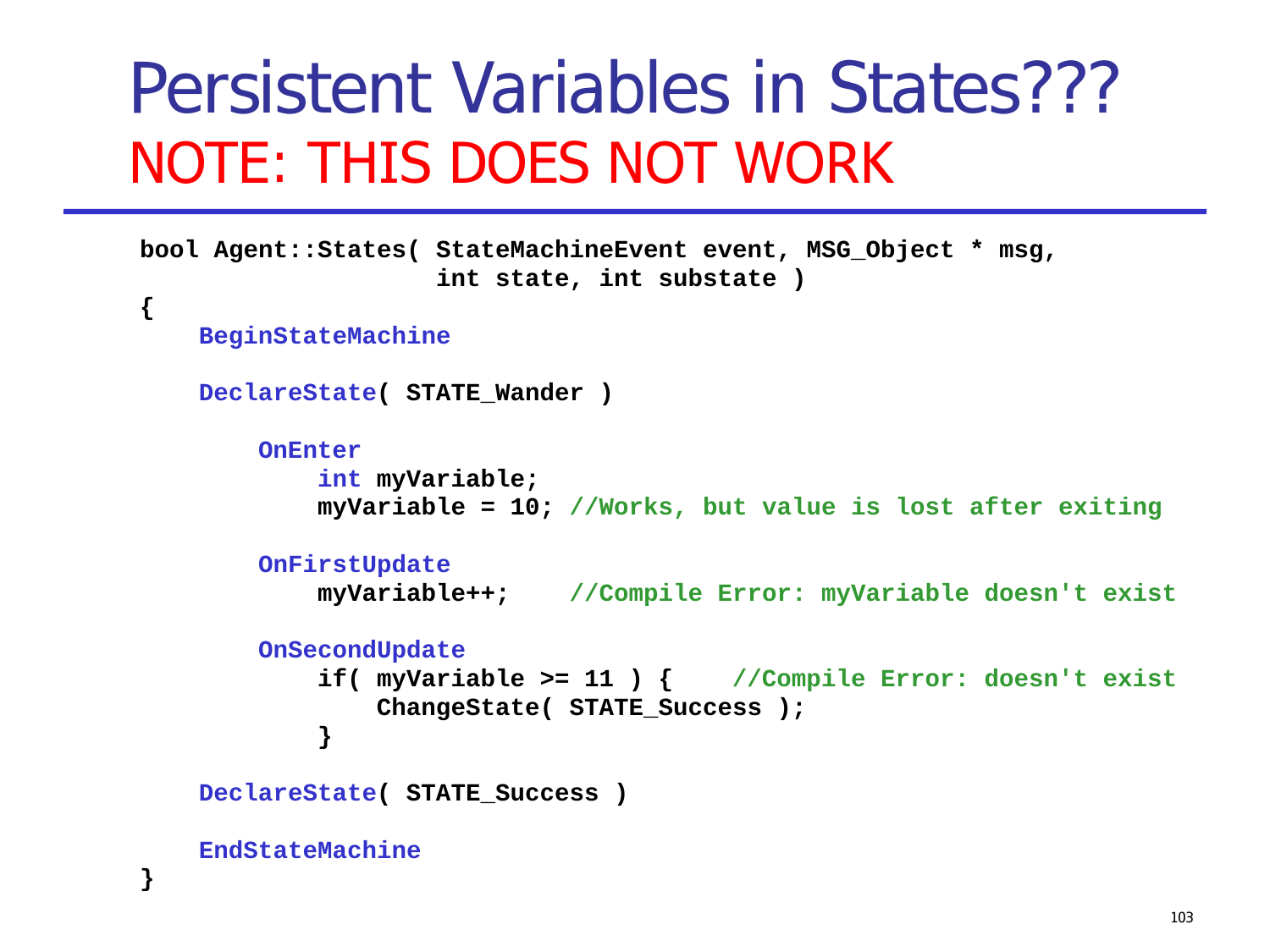

# Persistent Variables in States??? NOTE: THIS DOES NOT WORK
bool Agent::States( StateMachineEvent event, MSG_Object * msg,
                    int state, int substate )
{
    BeginStateMachine

    DeclareState( STATE_Wander )

        OnEnter
            int myVariable;
            myVariable = 10; //Works, but value is lost after exiting

        OnFirstUpdate
            myVariable++;    //Compile Error: myVariable doesn't exist

        OnSecondUpdate
            if( myVariable >= 11 ) {    //Compile Error: doesn't exist
                ChangeState( STATE_Success );
            }

    DeclareState( STATE_Success )

    EndStateMachine
}
103